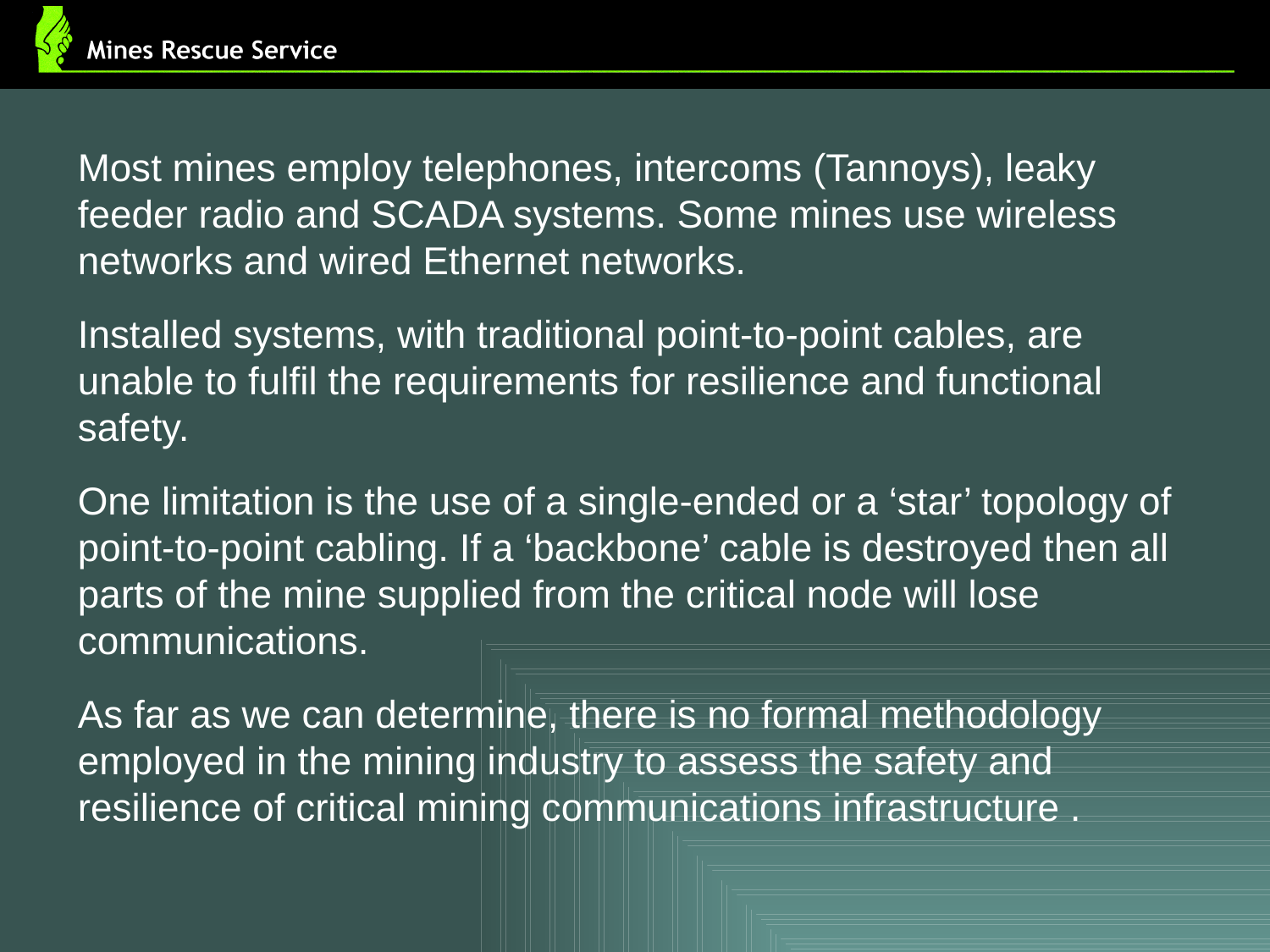

Most mines employ telephones, intercoms (Tannoys), leaky feeder radio and SCADA systems. Some mines use wireless networks and wired Ethernet networks.
Installed systems, with traditional point-to-point cables, are unable to fulfil the requirements for resilience and functional safety.
One limitation is the use of a single-ended or a ‘star’ topology of point-to-point cabling. If a ‘backbone’ cable is destroyed then all parts of the mine supplied from the critical node will lose communications.
As far as we can determine, there is no formal methodology employed in the mining industry to assess the safety and resilience of critical mining communications infrastructure .